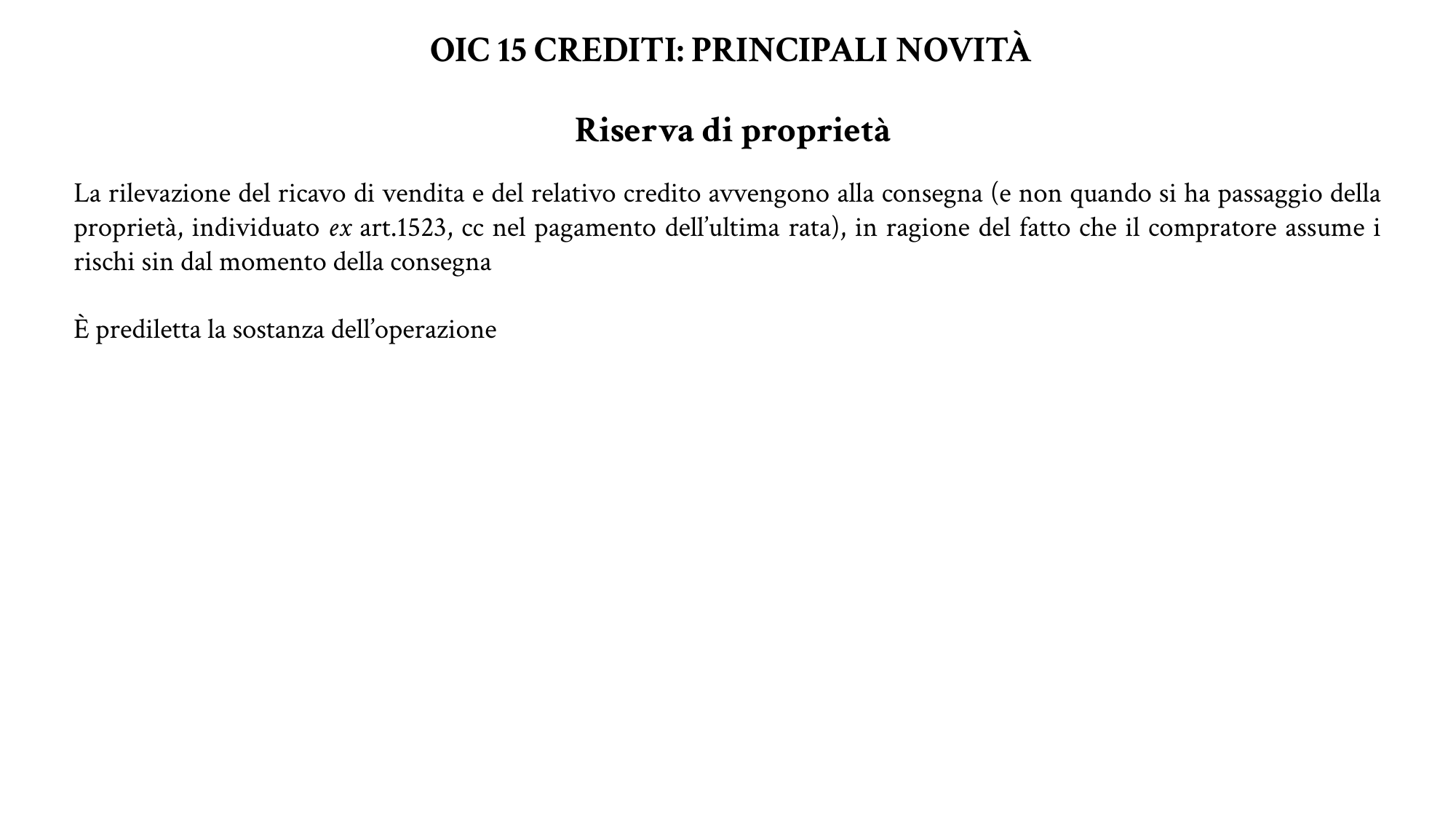

OIC 15 CREDITI: PRINCIPALI NOVITÀ
Riserva di proprietà
La rilevazione del ricavo di vendita e del relativo credito avvengono alla consegna (e non quando si ha passaggio della proprietà, individuato ex art.1523, cc nel pagamento dell’ultima rata), in ragione del fatto che il compratore assume i rischi sin dal momento della consegna

È prediletta la sostanza dell’operazione